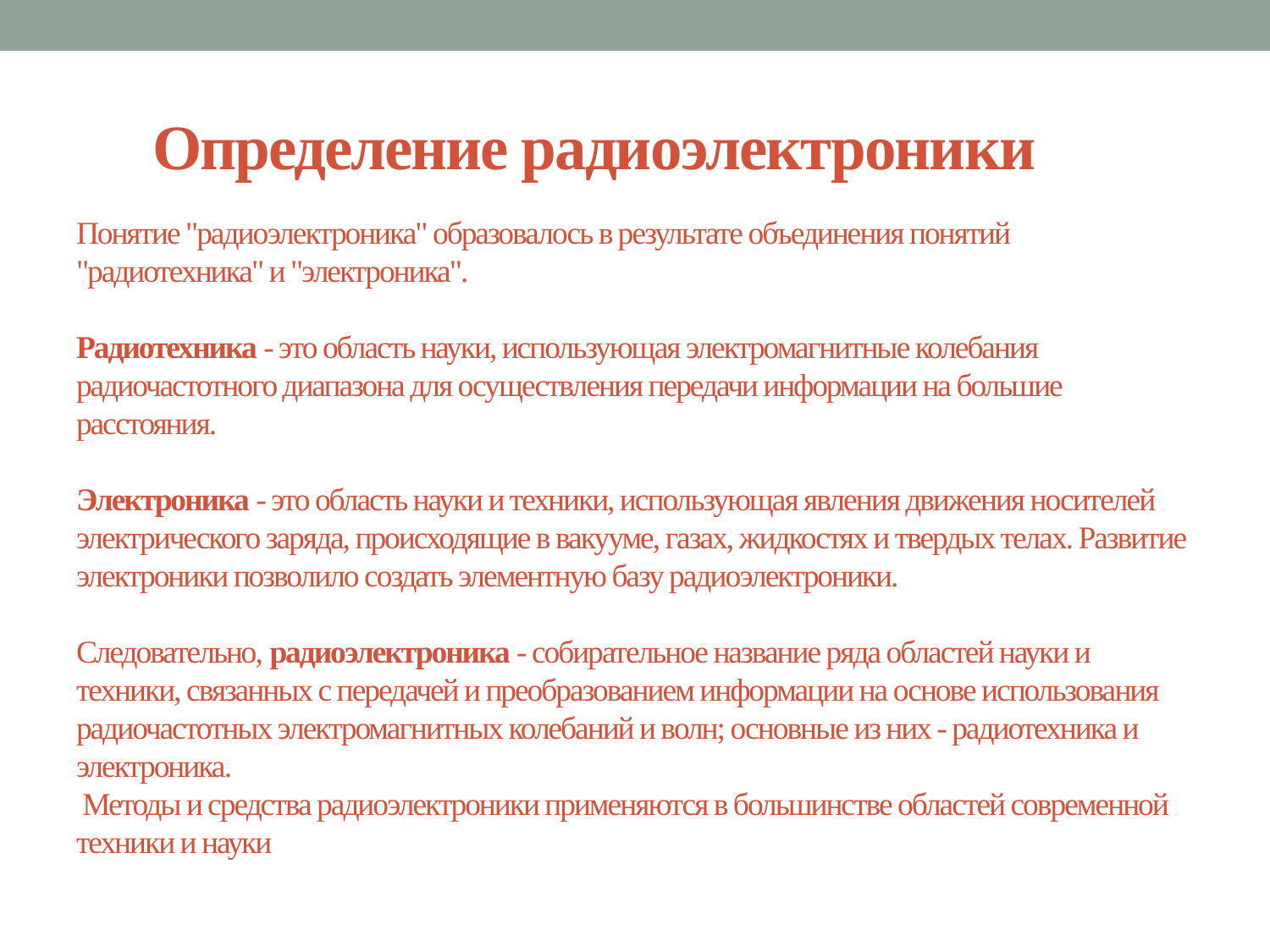

# Определение радиоэлектроники Понятие "радиоэлектроника" образовалось в результате объединения понятий "радиотехника" и "электроника". Радиотехника - это область науки, использующая электромагнитные колебания радиочастотного диапазона для осуществления передачи информации на большие расстояния. Электроника - это область науки и техники, использующая явления движения носителей электрического заряда, происходящие в вакууме, газах, жидкостях и твердых телах. Развитие электроники позволило создать элементную базу радиоэлектроники. Следовательно, радиоэлектроника - собирательное название ряда областей науки и техники, связанных с передачей и преобразованием информации на основе использования радиочастотных электромагнитных колебаний и волн; основные из них - радиотехника и электроника. Методы и средства радиоэлектроники применяются в большинстве областей современной техники и науки